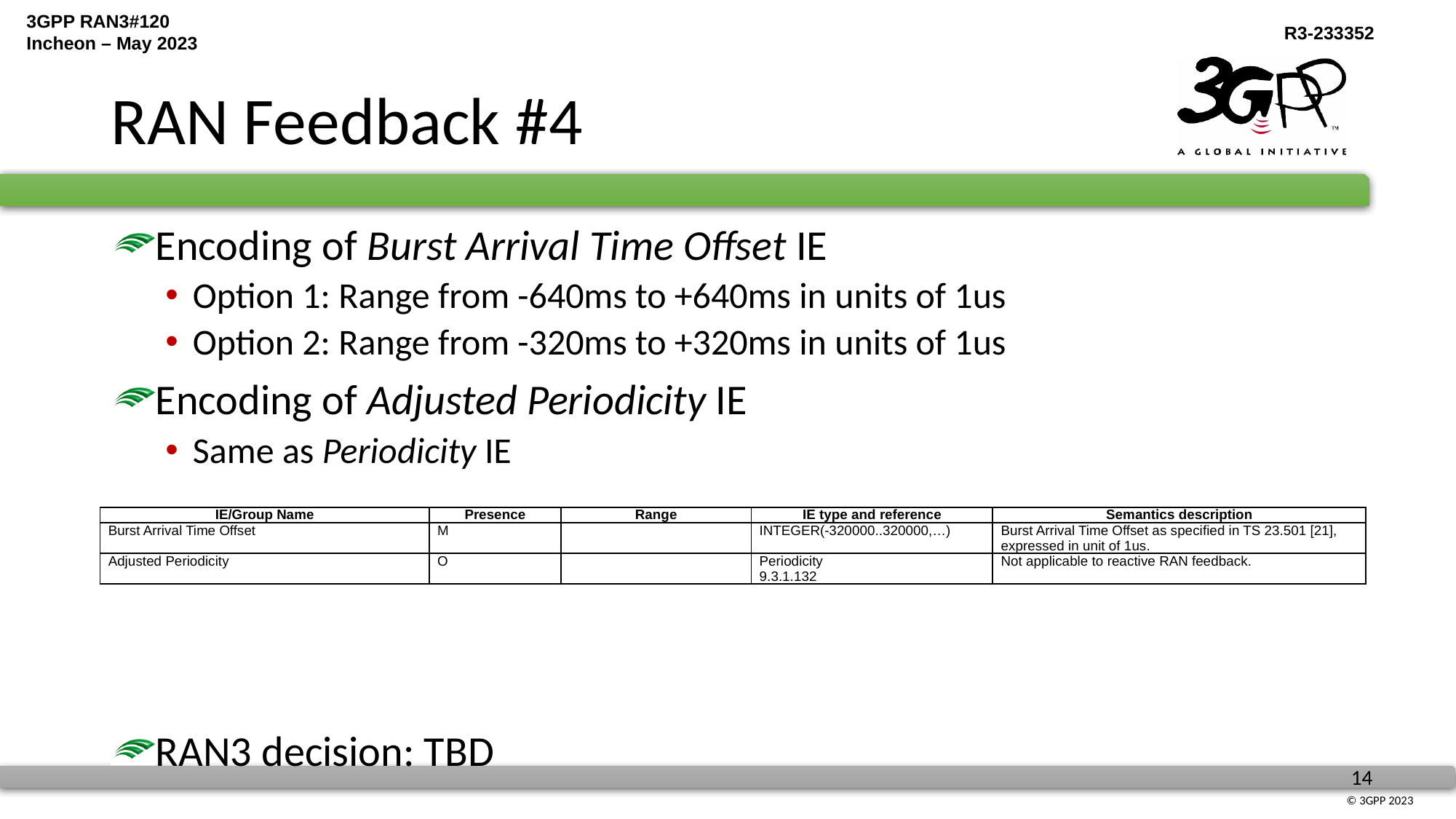

# RAN Feedback #4
Encoding of Burst Arrival Time Offset IE
Option 1: Range from -640ms to +640ms in units of 1us
Option 2: Range from -320ms to +320ms in units of 1us
Encoding of Adjusted Periodicity IE
Same as Periodicity IE

RAN3 decision: TBD
| IE/Group Name | Presence | Range | IE type and reference | Semantics description |
| --- | --- | --- | --- | --- |
| Burst Arrival Time Offset | M |  | INTEGER(-320000..320000,…) | Burst Arrival Time Offset as specified in TS 23.501 [21], expressed in unit of 1us. |
| Adjusted Periodicity | O |  | Periodicity 9.3.1.132 | Not applicable to reactive RAN feedback. |